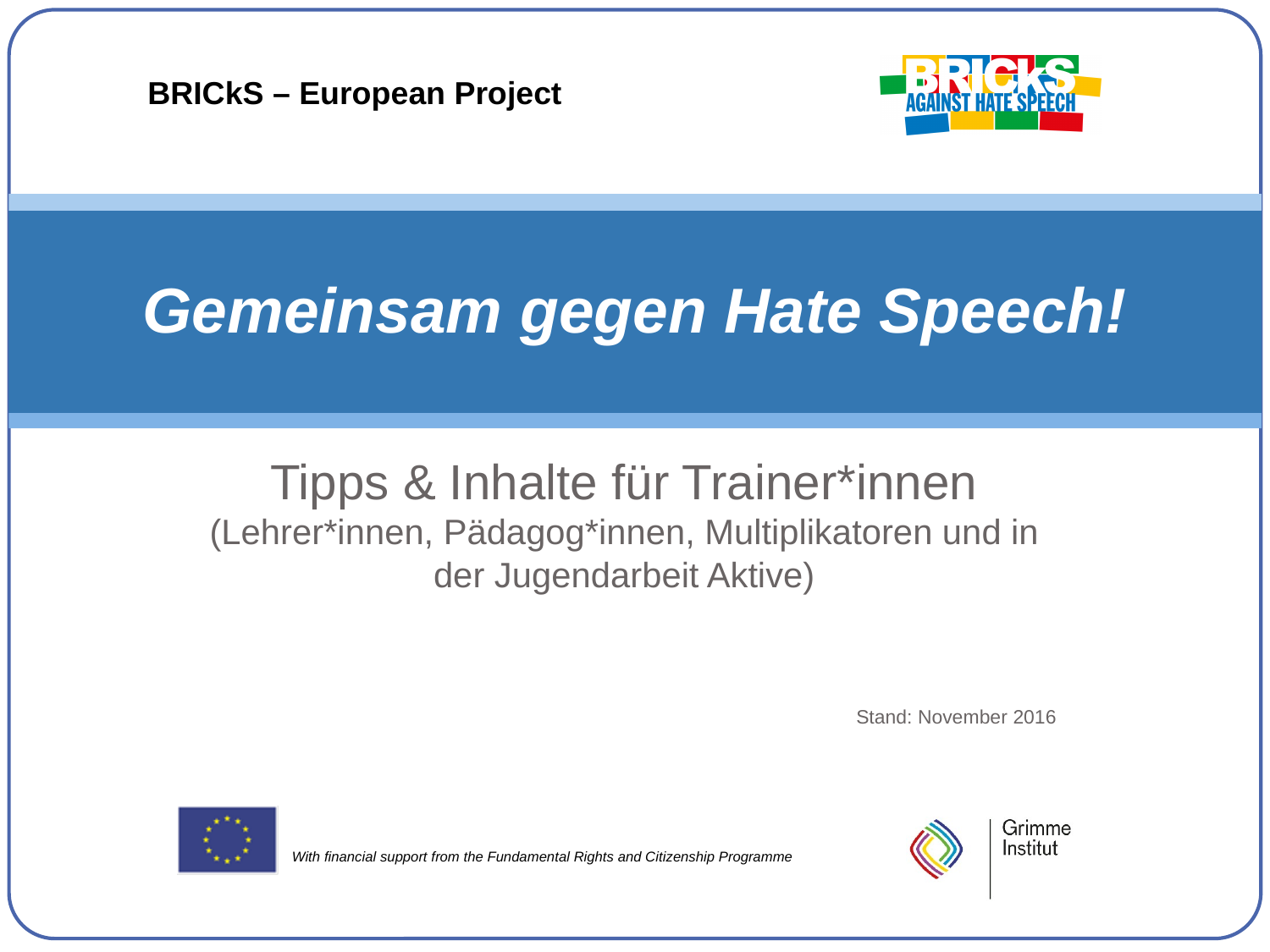

Gemeinsam gegen Hate Speech!
Tipps & Inhalte für Trainer*innen (Lehrer*innen, Pädagog*innen, Multiplikatoren und in der Jugendarbeit Aktive)

Stand: November 2016